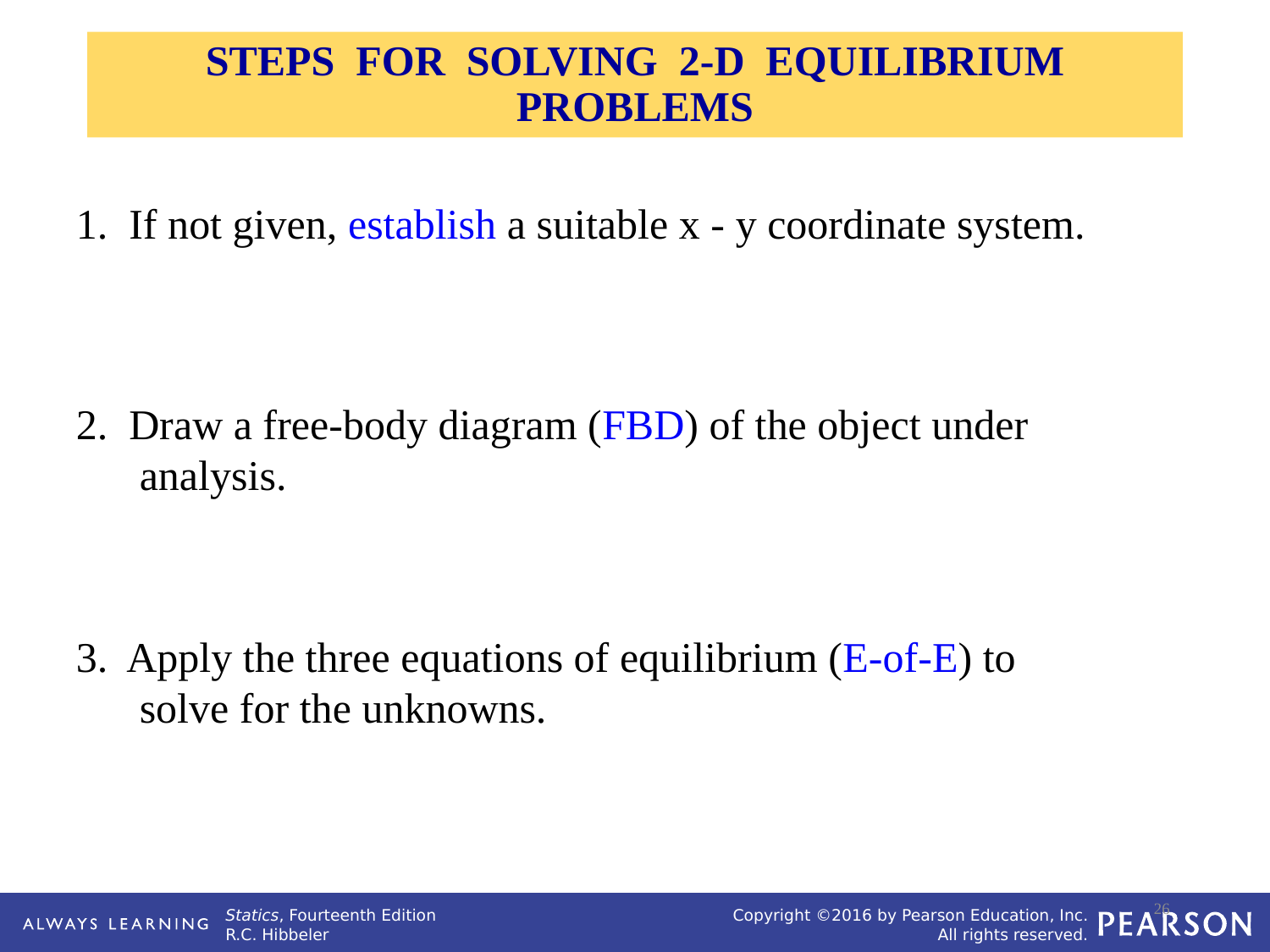

STEPS  FOR  SOLVING  2-D  EQUILIBRIUM PROBLEMS
1.  If not given, establish a suitable x - y coordinate system.
2.  Draw a free-body diagram (FBD) of the object under analysis.
3.  Apply the three equations of equilibrium (E-of-E) to solve for the unknowns.
26